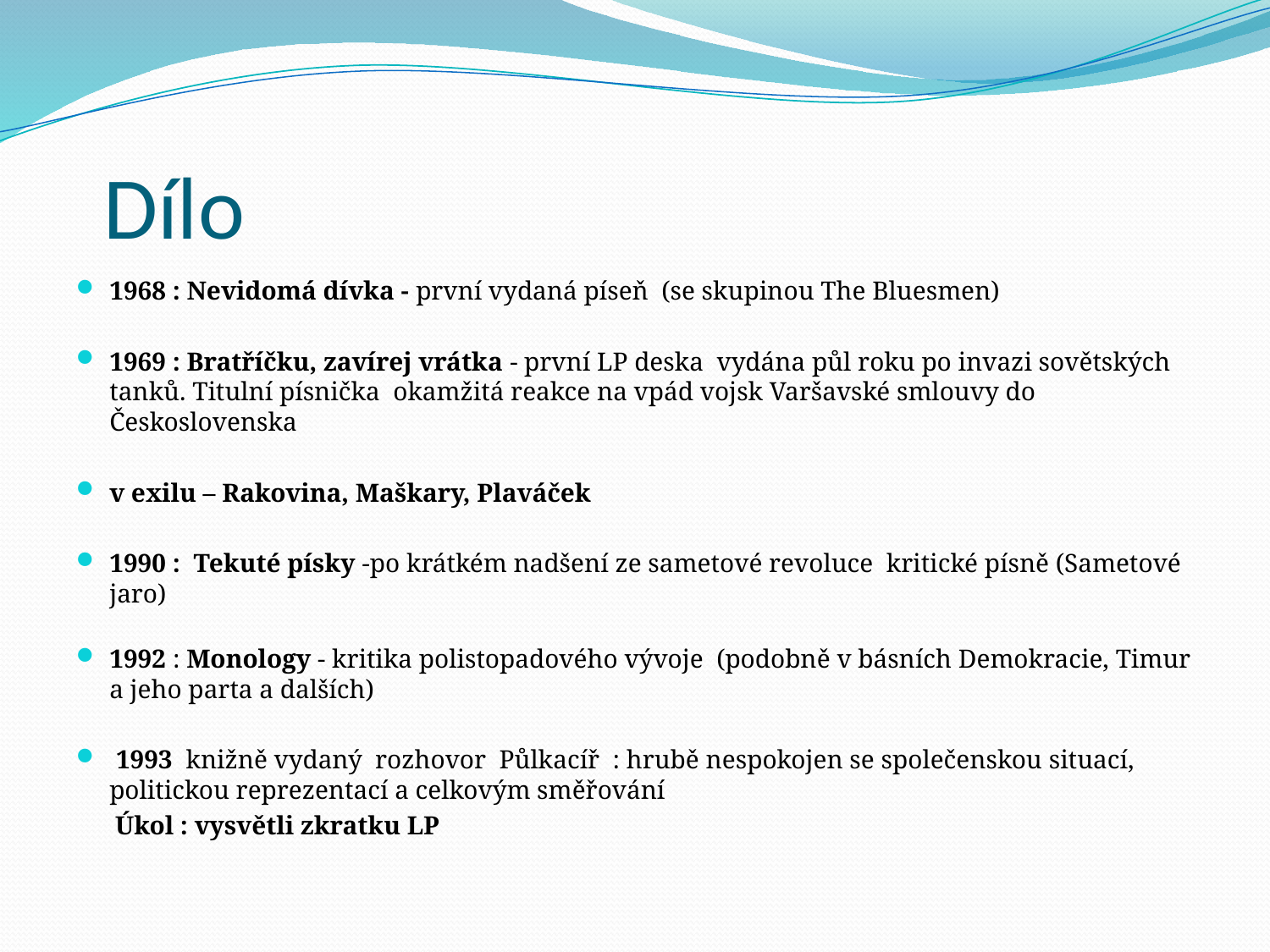

# Dílo
1968 : Nevidomá dívka - první vydaná píseň  (se skupinou The Bluesmen)

1969 : Bratříčku, zavírej vrátka - první LP deska  vydána půl roku po invazi sovětských tanků. Titulní písnička  okamžitá reakce na vpád vojsk Varšavské smlouvy do Československa

v exilu – Rakovina, Maškary, Plaváček

1990 :  Tekuté písky -po krátkém nadšení ze sametové revoluce  kritické písně (Sametové jaro)
1992 : Monology - kritika polistopadového vývoje  (podobně v básních Demokracie, Timur a jeho parta a dalších)

 1993  knižně vydaný  rozhovor  Půlkacíř  : hrubě nespokojen se společenskou situací, politickou reprezentací a celkovým směřování
      Úkol : vysvětli zkratku LP